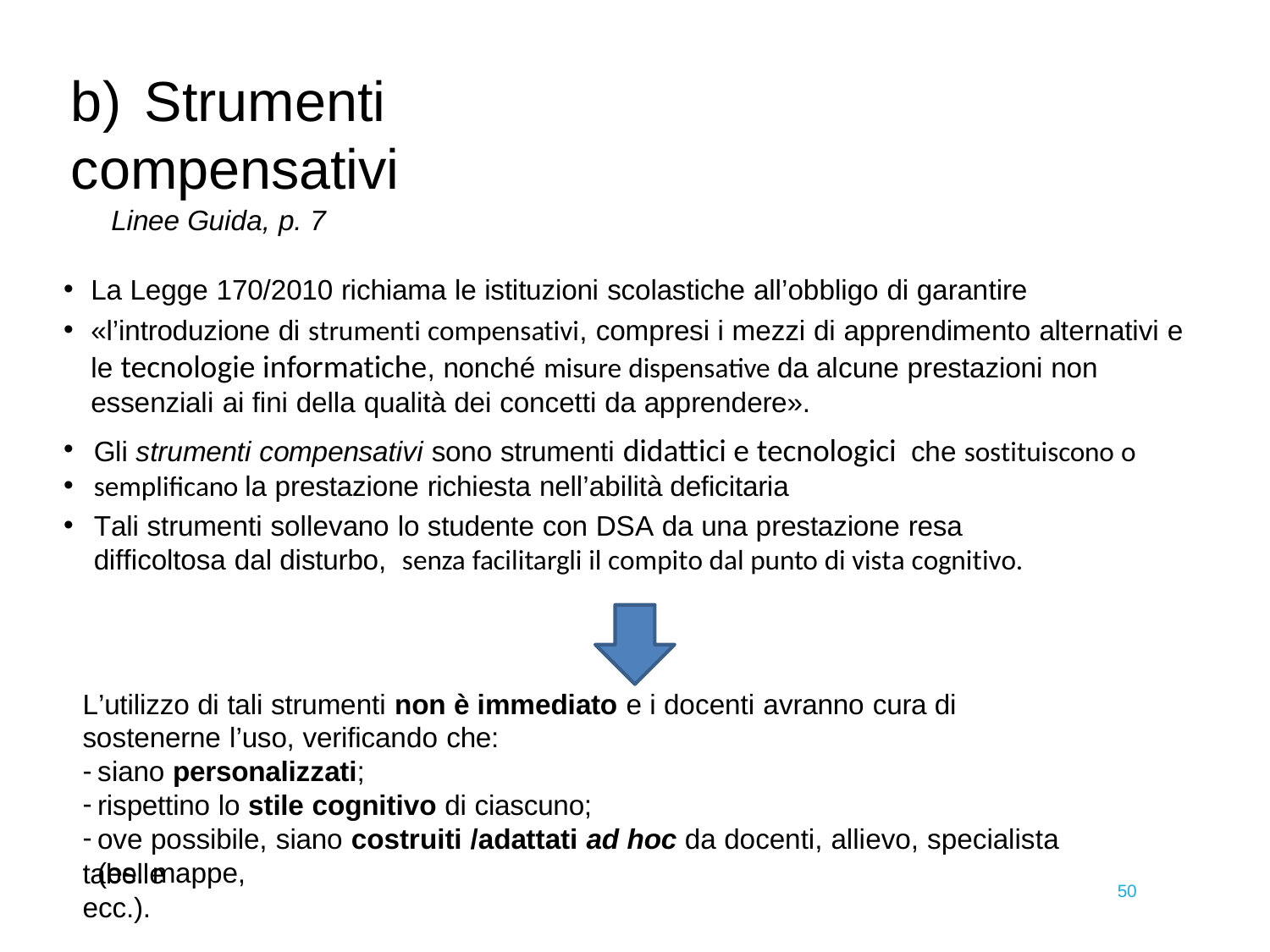

b)	Strumenti compensativi
Linee Guida, p. 7
La Legge 170/2010 richiama le istituzioni scolastiche all’obbligo di garantire
«l’introduzione di strumenti compensativi, compresi i mezzi di apprendimento alternativi e le tecnologie informatiche, nonché misure dispensative da alcune prestazioni non essenziali ai fini della qualità dei concetti da apprendere».
Gli strumenti compensativi sono strumenti didattici e tecnologici  che sostituiscono o
semplificano la prestazione richiesta nell’abilità deficitaria
Tali strumenti sollevano lo studente con DSA da una prestazione resa difficoltosa dal disturbo,  senza facilitargli il compito dal punto di vista cognitivo.

L’utilizzo di tali strumenti non è immediato e i docenti avranno cura di sostenerne l’uso, verificando che:
siano personalizzati;
rispettino lo stile cognitivo di ciascuno;
ove possibile, siano costruiti /adattati ad hoc da docenti, allievo, specialista (es. mappe,
tabelle ecc.).
50